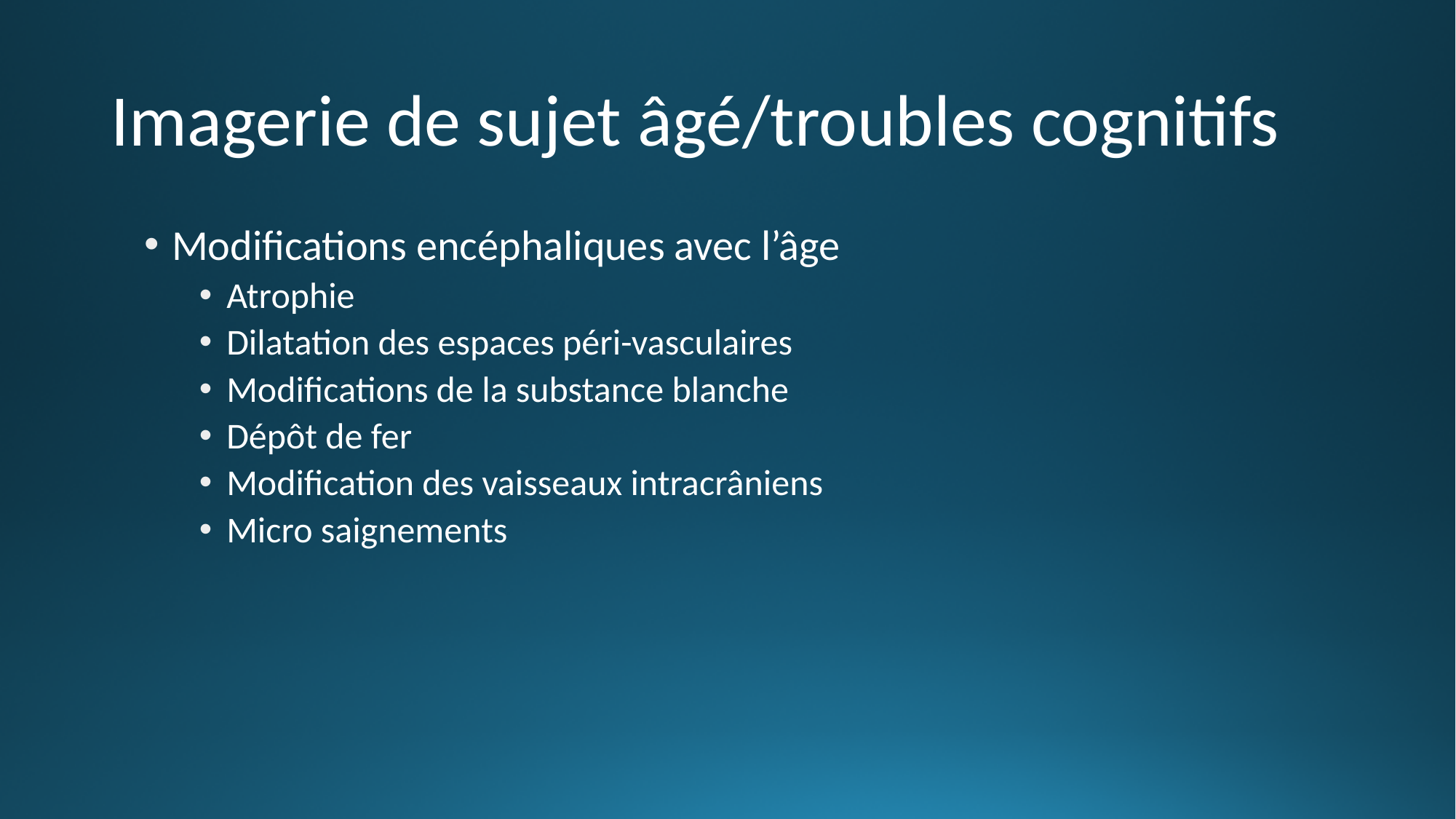

# Imagerie de sujet âgé/troubles cognitifs
Modifications encéphaliques avec l’âge
Atrophie
Dilatation des espaces péri-vasculaires
Modifications de la substance blanche
Dépôt de fer
Modification des vaisseaux intracrâniens
Micro saignements